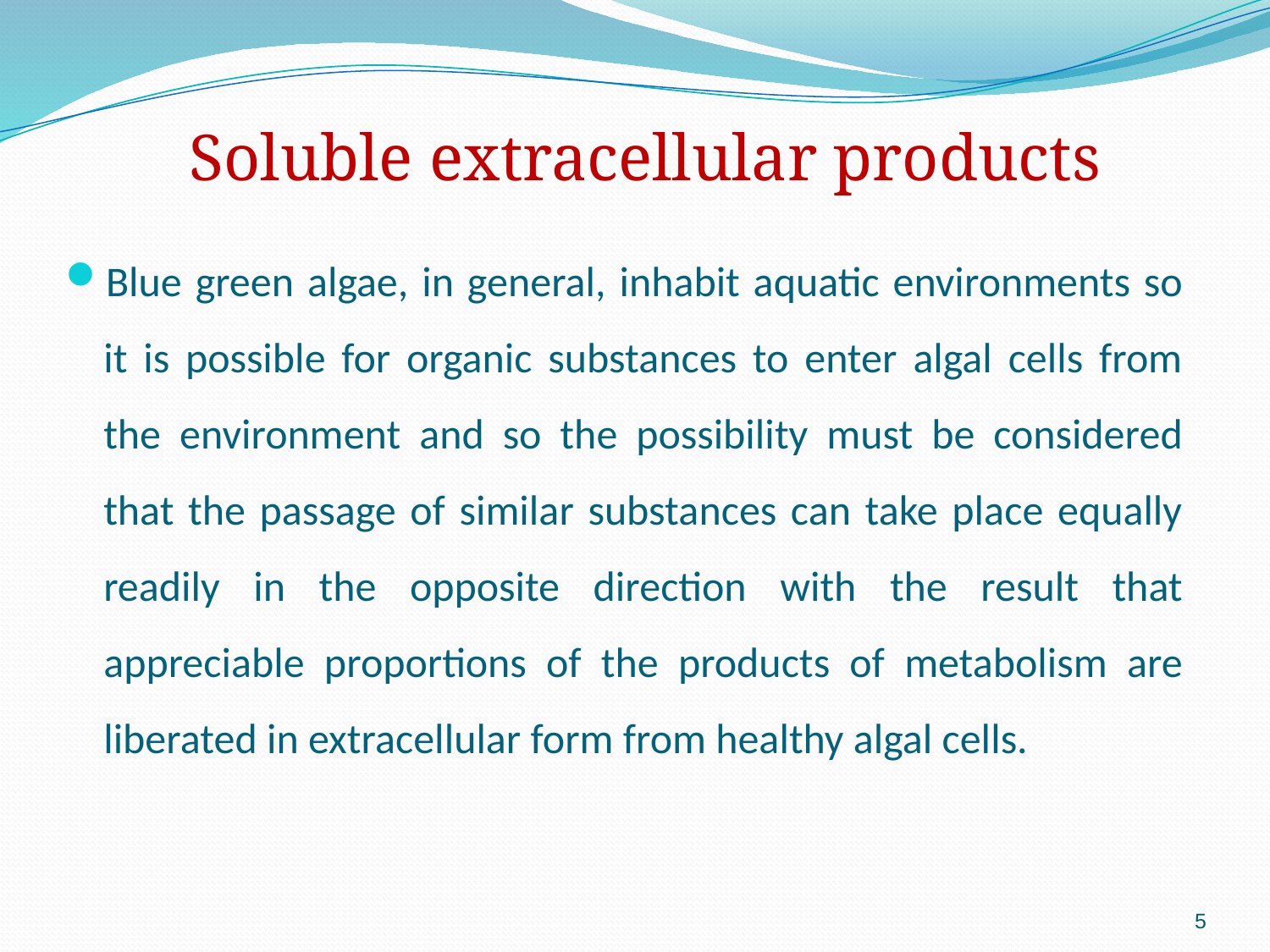

# Soluble extracellular products
Blue green algae, in general, inhabit aquatic environments so it is possible for organic substances to enter algal cells from the environment and so the possibility must be considered that the passage of similar substances can take place equally readily in the opposite direction with the result that appreciable proportions of the products of metabolism are liberated in extracellular form from healthy algal cells.
5